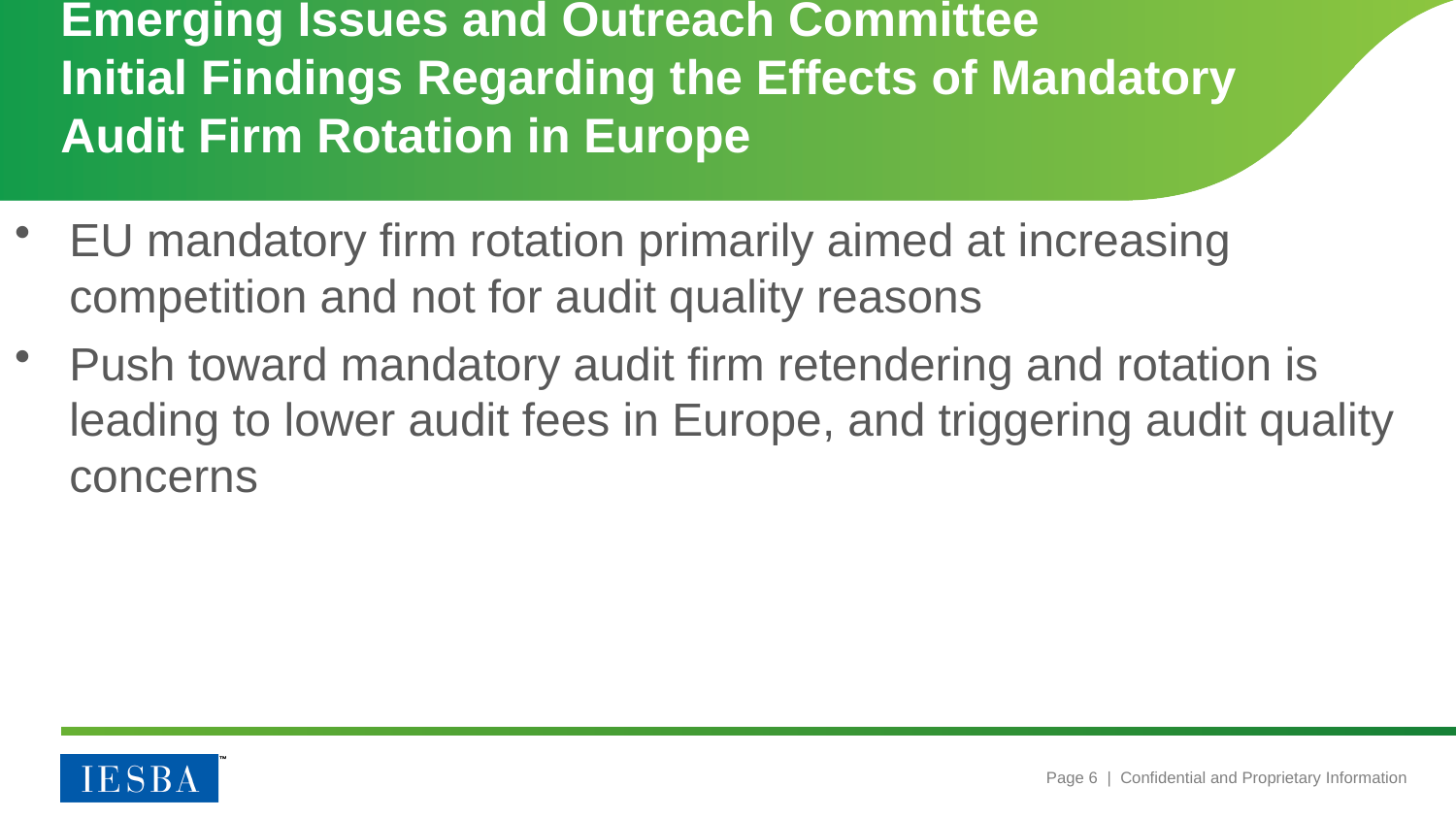

# Emerging Issues and Outreach Committee Initial Findings Regarding the Effects of Mandatory Audit Firm Rotation in Europe
EU mandatory firm rotation primarily aimed at increasing competition and not for audit quality reasons
Push toward mandatory audit firm retendering and rotation is leading to lower audit fees in Europe, and triggering audit quality concerns